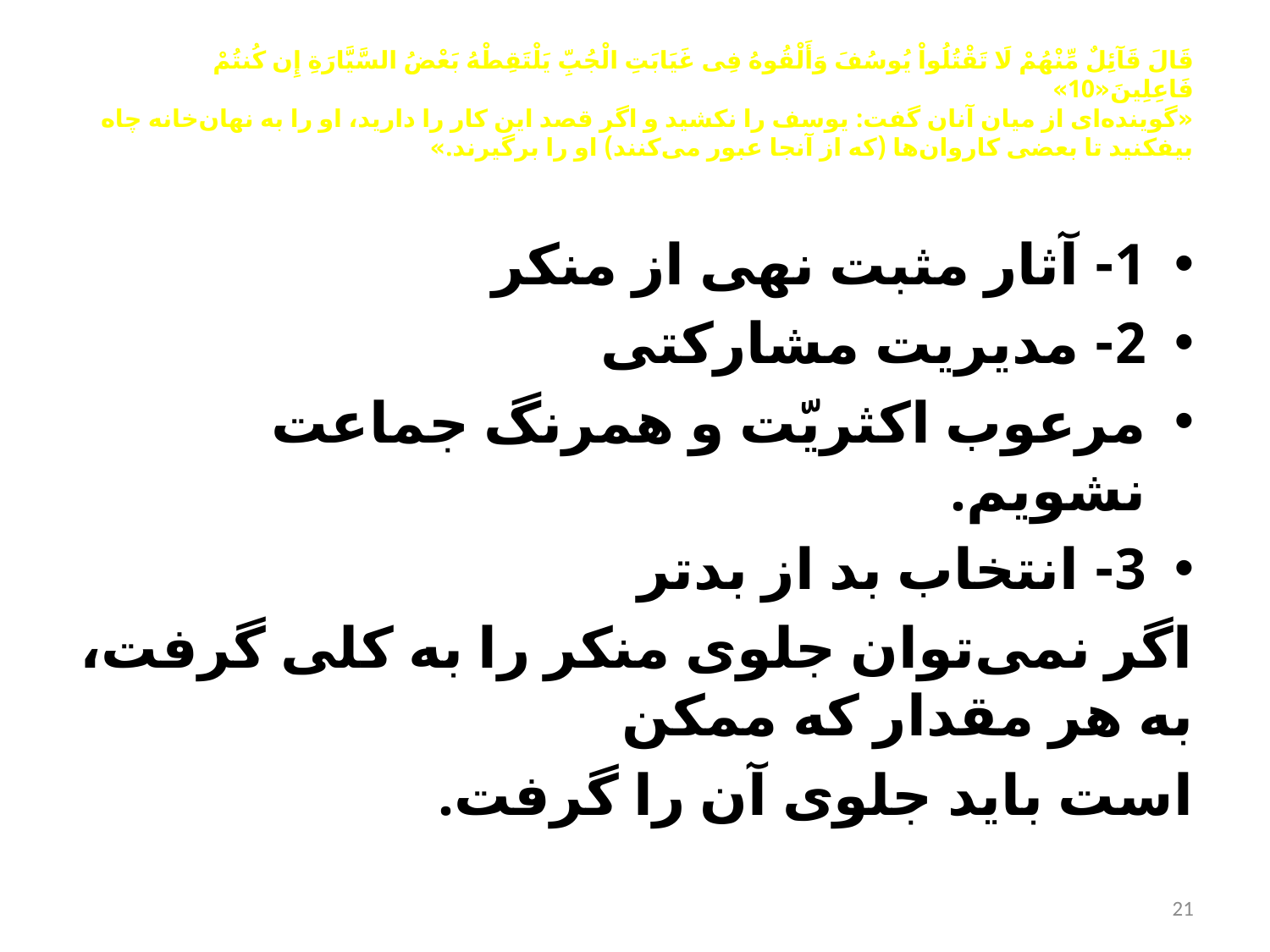

# قَالَ قَآئِلٌ مِّنْهُمْ لَا تَقْتُلُواْ یُوسُفَ وَأَلْقُوهُ فِی غَیَابَتِ الْجُبِ‌ّ یَلْتَقِطْهُ بَعْضُ السَّیَّارَةِ إِن كُنتُمْ فَاعِلِینَ«10» «گوینده‌ای از میان آنان گفت: یوسف را نكشید و اگر قصد این كار را دارید، او را به نهان‌خانه چاه بیفكنید تا بعضی كاروان‌ها (كه از آنجا عبور می‌كنند) او را برگیرند.»
1- آثار مثبت نهی از منكر
2- مدیریت مشارکتی
مرعوب اكثریّت و همرنگ جماعت نشویم.
3- انتخاب بد از بدتر
اگر نمی‌توان جلوی منكر را به كلی گرفت، به هر مقدار كه ممكن
است باید جلوی آن را گرفت.

21